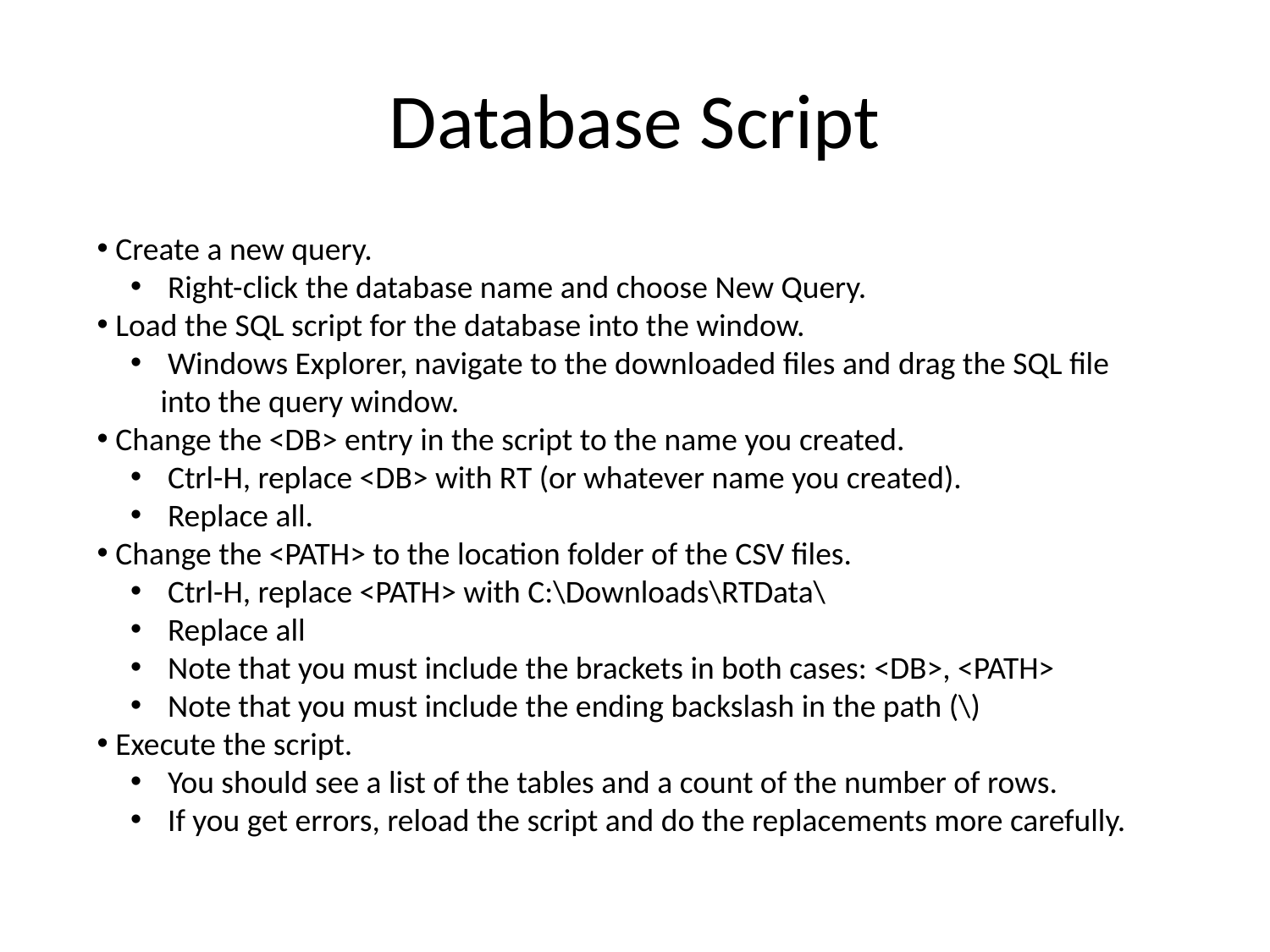

# Database Script
 Create a new query.
 Right-click the database name and choose New Query.
 Load the SQL script for the database into the window.
 Windows Explorer, navigate to the downloaded files and drag the SQL file into the query window.
 Change the <DB> entry in the script to the name you created.
 Ctrl-H, replace <DB> with RT (or whatever name you created).
 Replace all.
 Change the <PATH> to the location folder of the CSV files.
 Ctrl-H, replace <PATH> with C:\Downloads\RTData\
 Replace all
 Note that you must include the brackets in both cases: <DB>, <PATH>
 Note that you must include the ending backslash in the path (\)
 Execute the script.
 You should see a list of the tables and a count of the number of rows.
 If you get errors, reload the script and do the replacements more carefully.